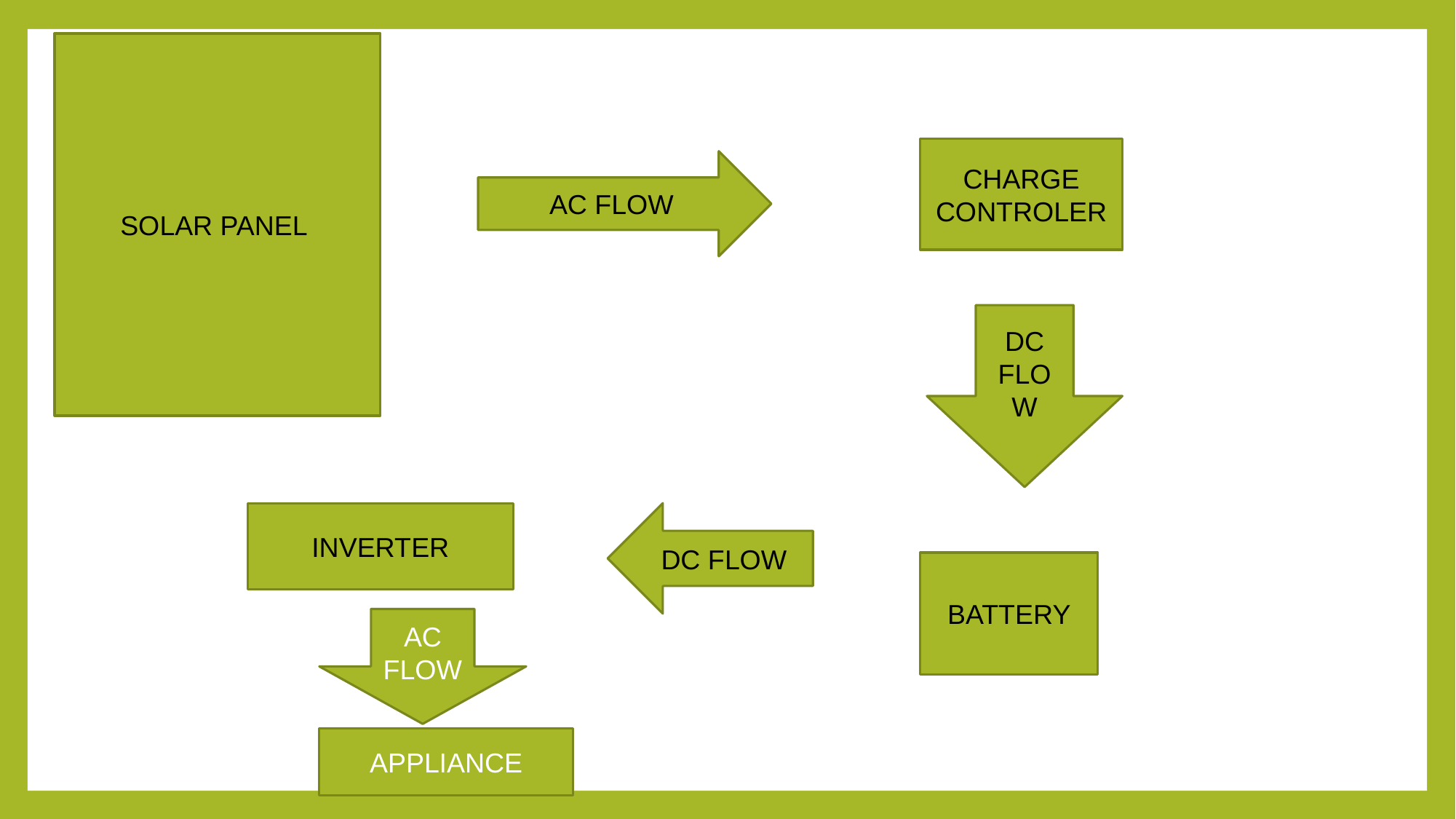

SOLAR PANEL
CHARGE CONTROLER
AC FLOW
DC FLOW
INVERTER
DC FLOW
BATTERY
AC FLOW
APPLIANCE